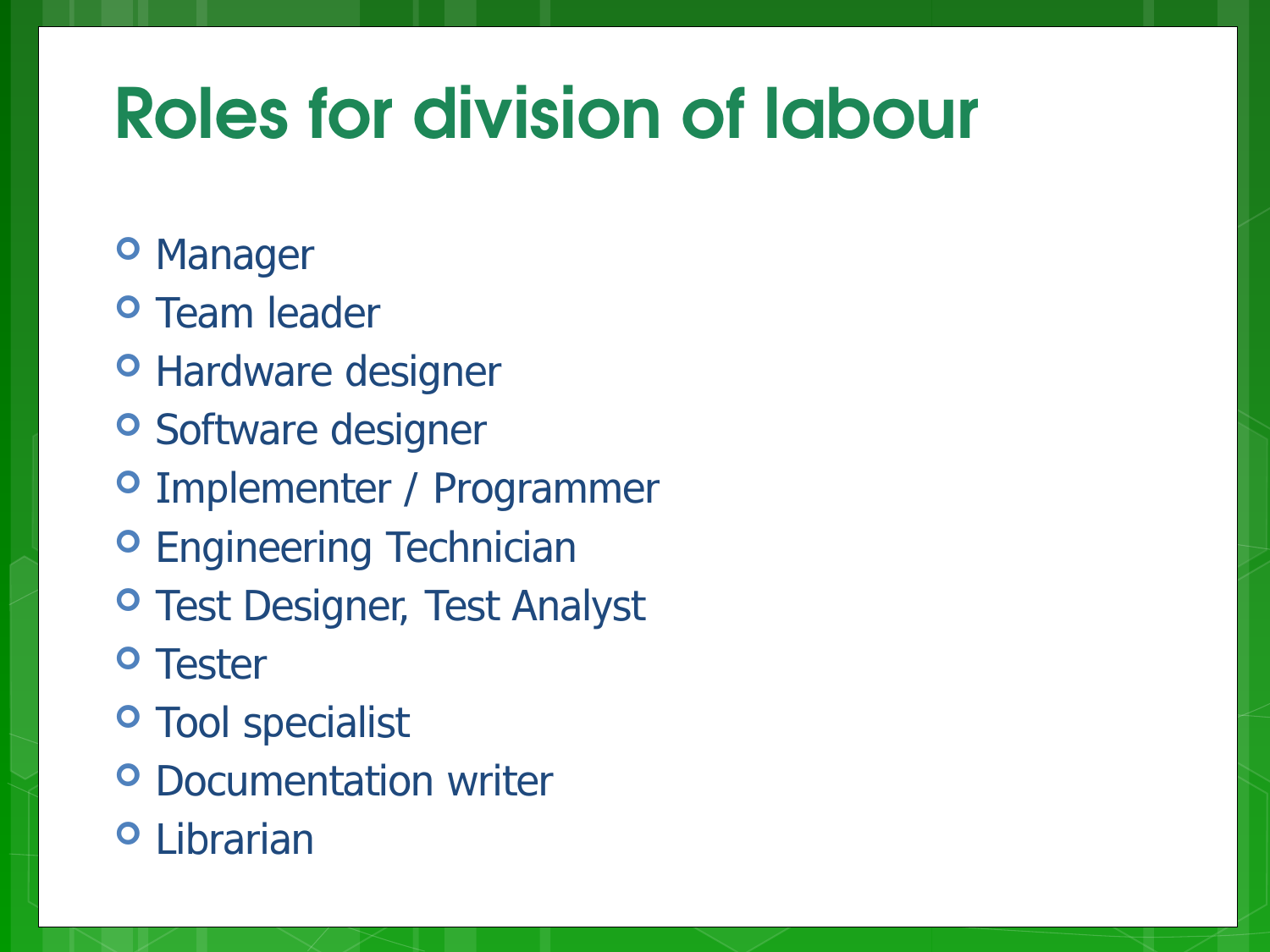

# Roles for division of labour
Manager
Team leader
Hardware designer
Software designer
Implementer / Programmer
Engineering Technician
Test Designer, Test Analyst
Tester
Tool specialist
Documentation writer
Librarian